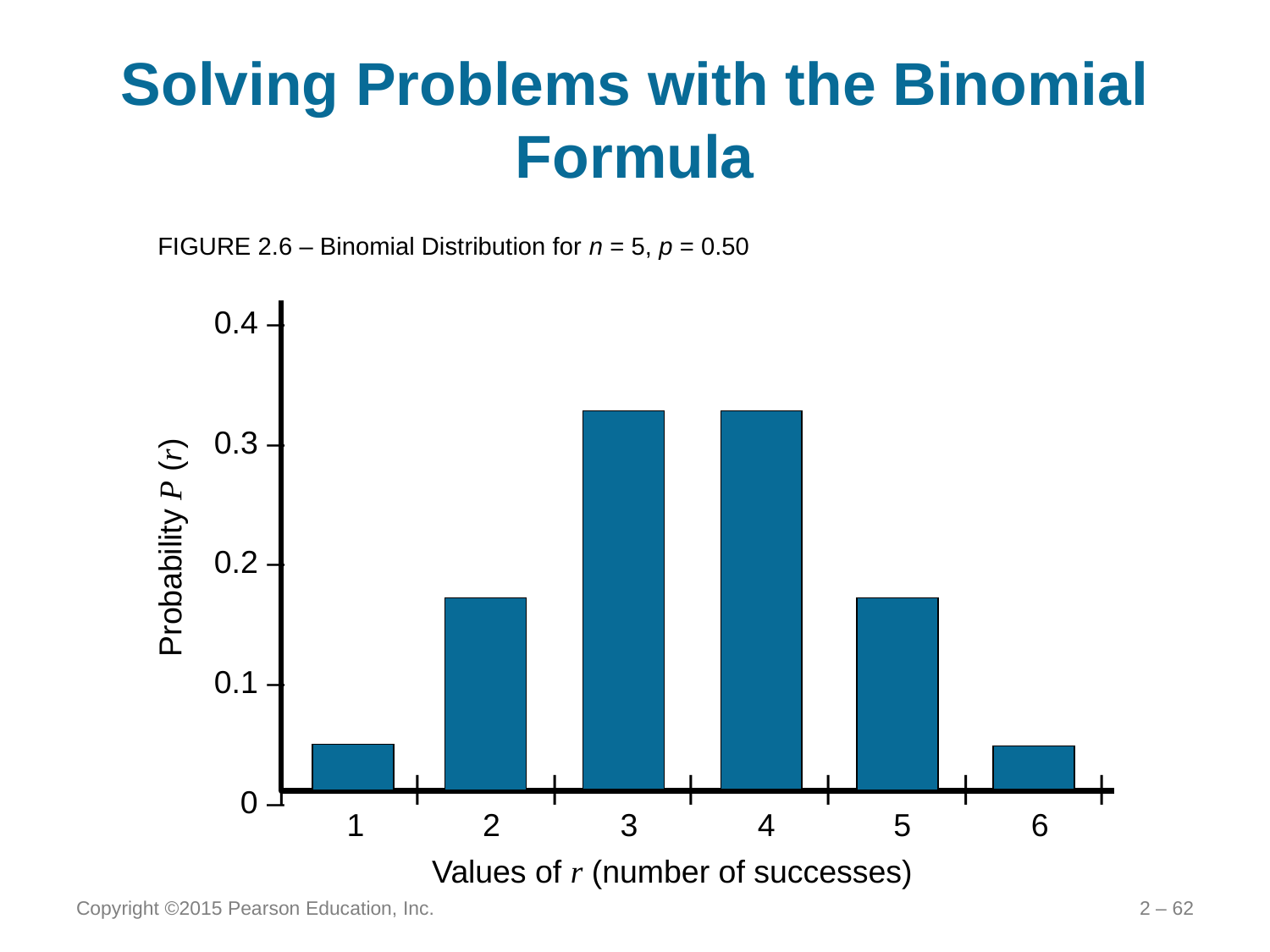

# Solving Problems with the Binomial Formula
0.4 –
0.3 –
0.2 –
0.1 –
0 –

Probability P (r)
	|		|		|		|		|		|		|
		1		2		3		4		5		6
Values of r (number of successes)
FIGURE 2.6 – Binomial Distribution for n = 5, p = 0.50

Copyright ©2015 Pearson Education, Inc.
2 – 62